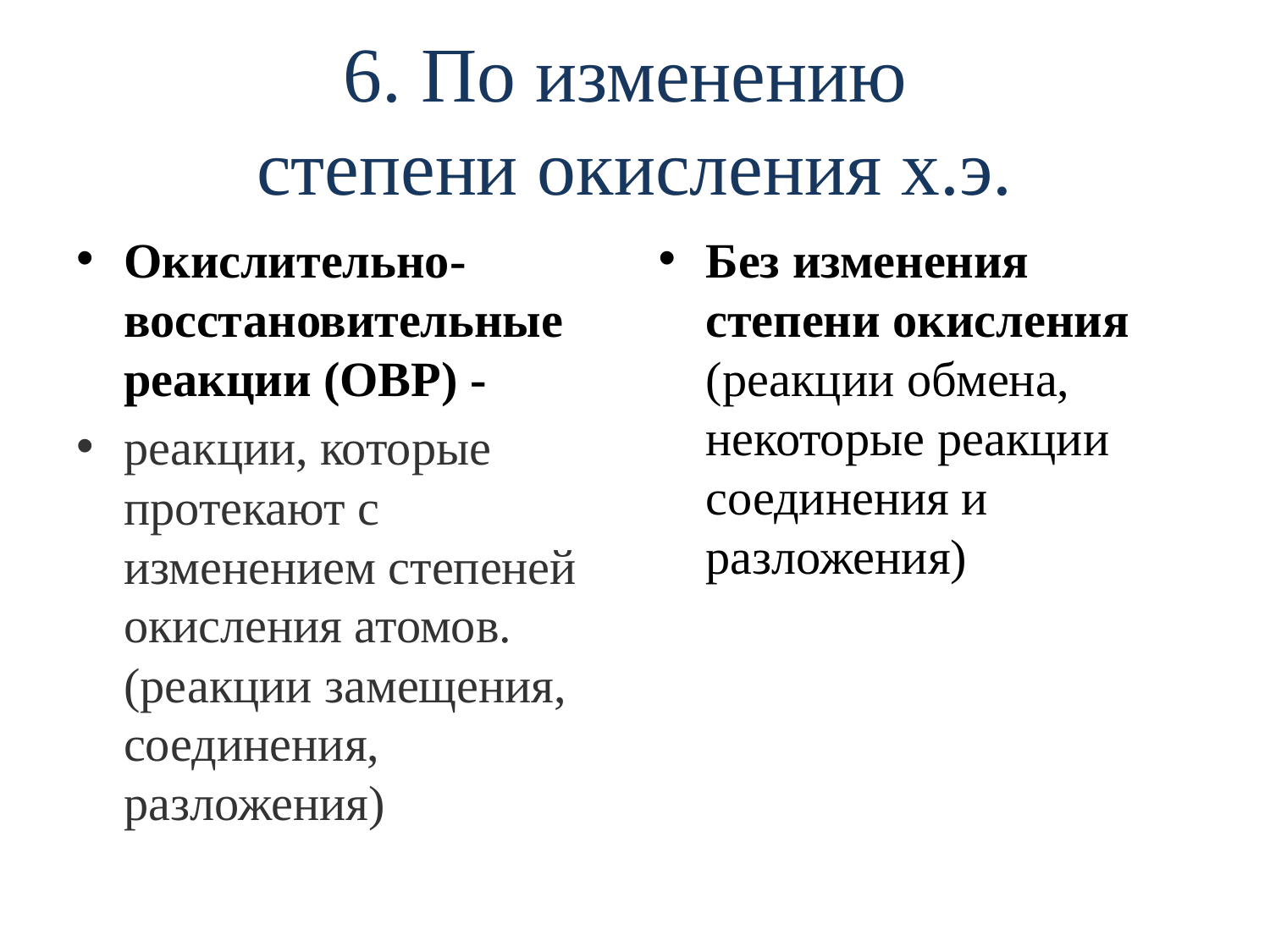

# 6. По изменению степени окисления х.э.
Окислительно-восстановительные реакции (ОВР) -
реакции, которые протекают с изменением степеней окисления атомов.       (реакции замещения, соединения, разложения)

Без изменения степени окисления (реакции обмена, некоторые реакции соединения и разложения)